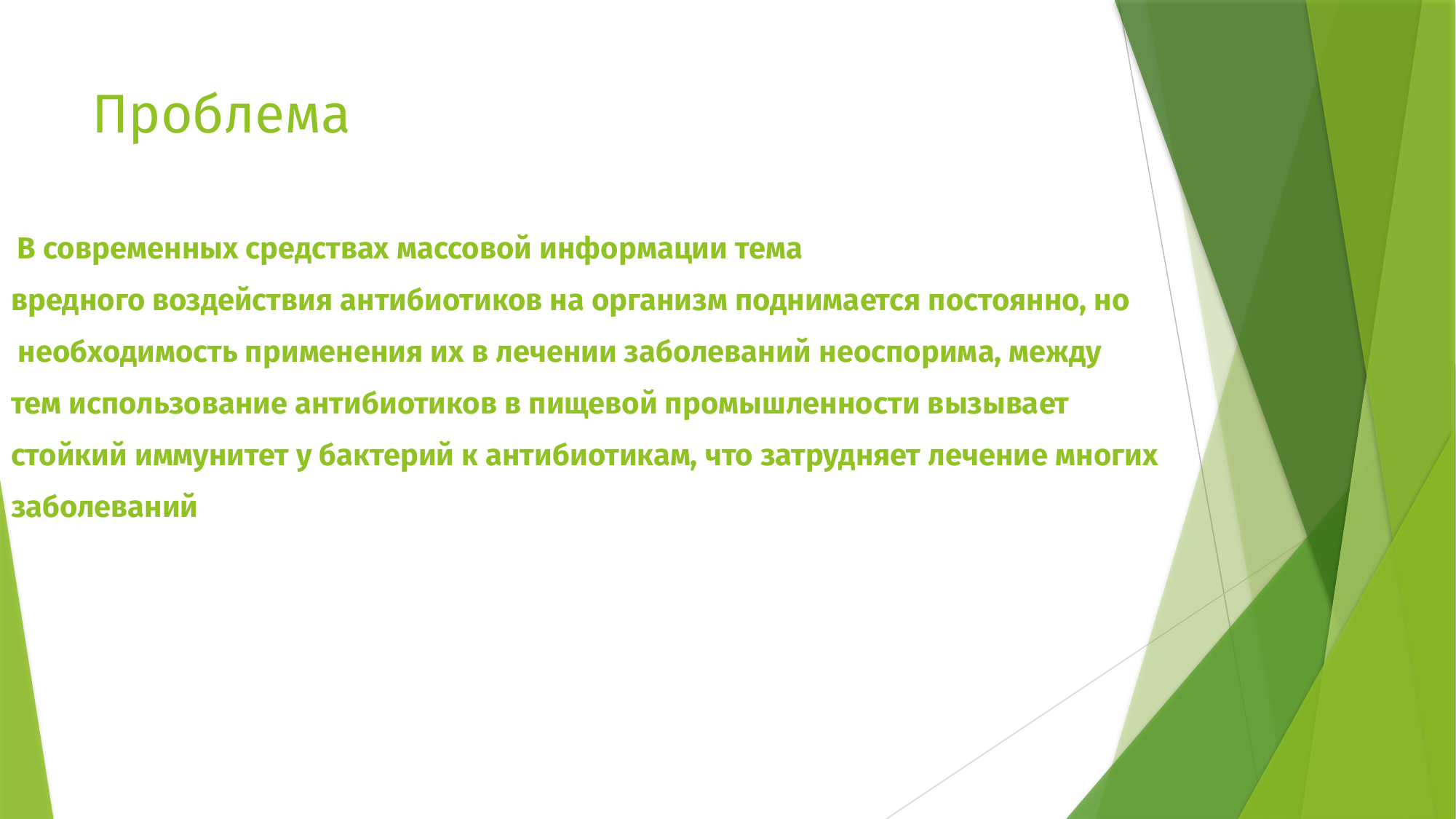

# Проблема

 В современных средствах массовой информации тема
вредного воздействия антибиотиков на организм поднимается постоянно, но
 необходимость применения их в лечении заболеваний неоспорима, между
тем использование антибиотиков в пищевой промышленности вызывает
стойкий иммунитет у бактерий к антибиотикам, что затрудняет лечение многих
заболеваний